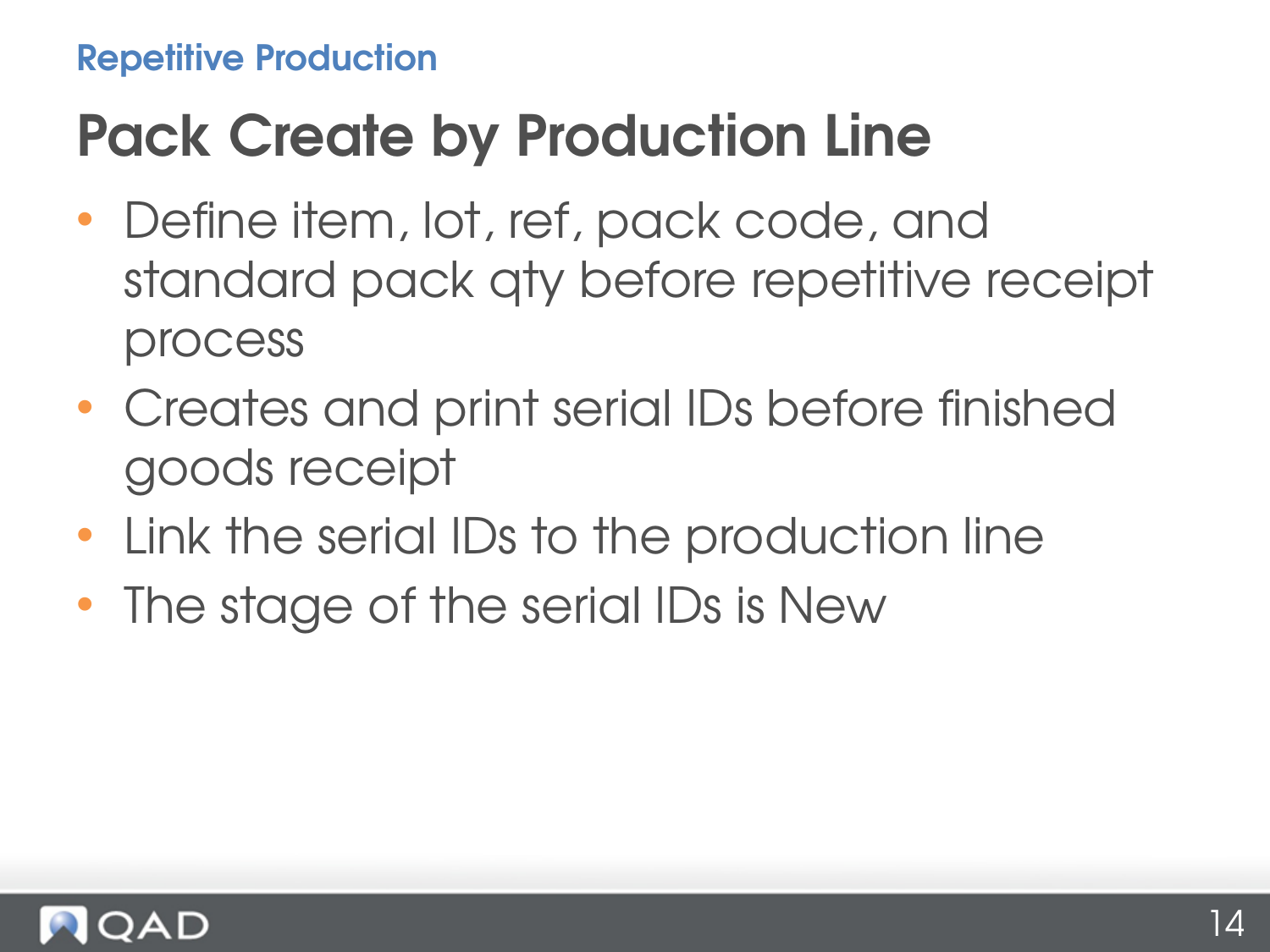

Repetitive Production
# Pack Create by Production Line
Define item, lot, ref, pack code, and standard pack qty before repetitive receipt process
Creates and print serial IDs before finished goods receipt
Link the serial IDs to the production line
The stage of the serial IDs is New
14